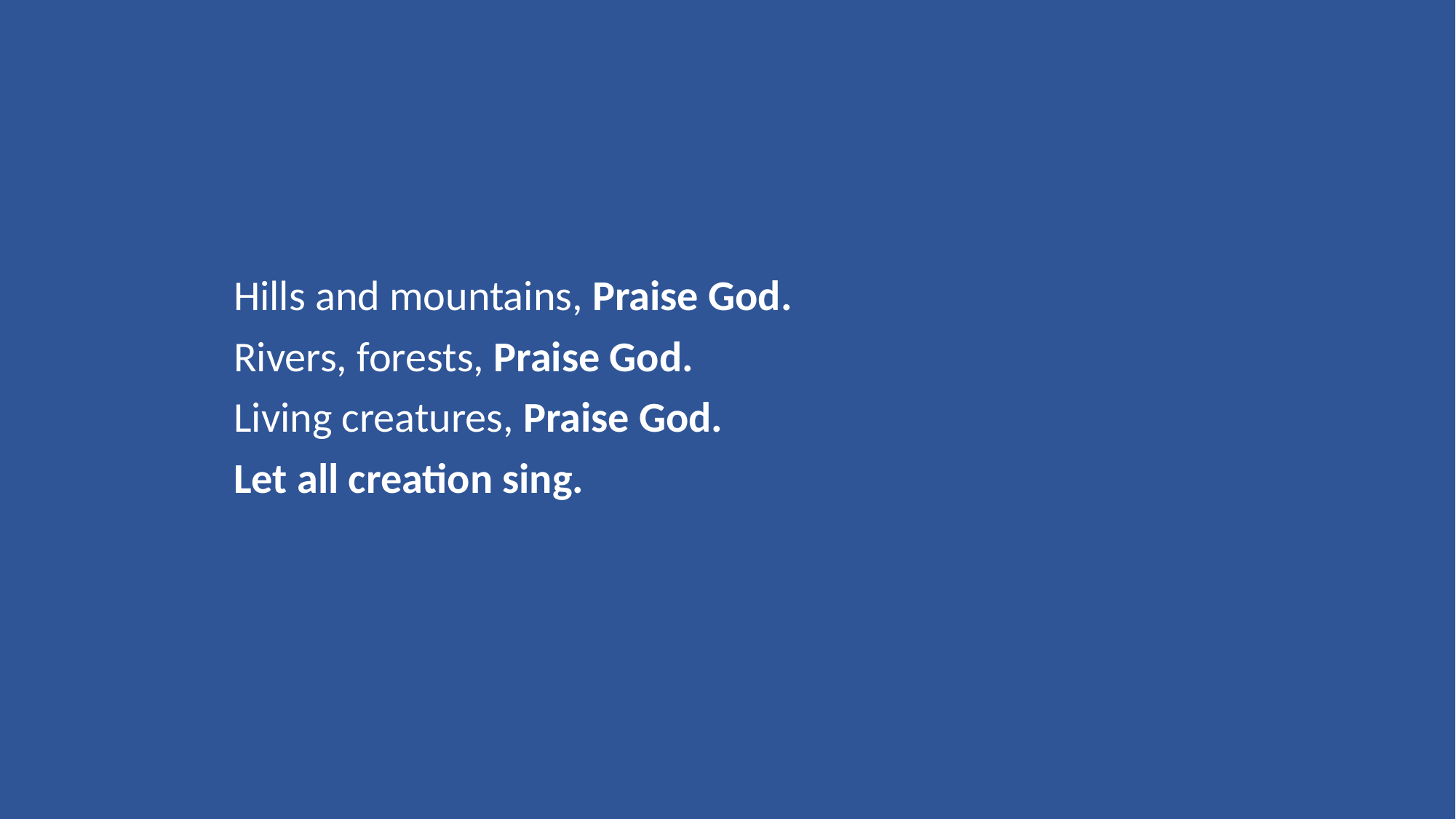

Hills and mountains, Praise God.
Rivers, forests, Praise God.
Living creatures, Praise God.
Let all creation sing.